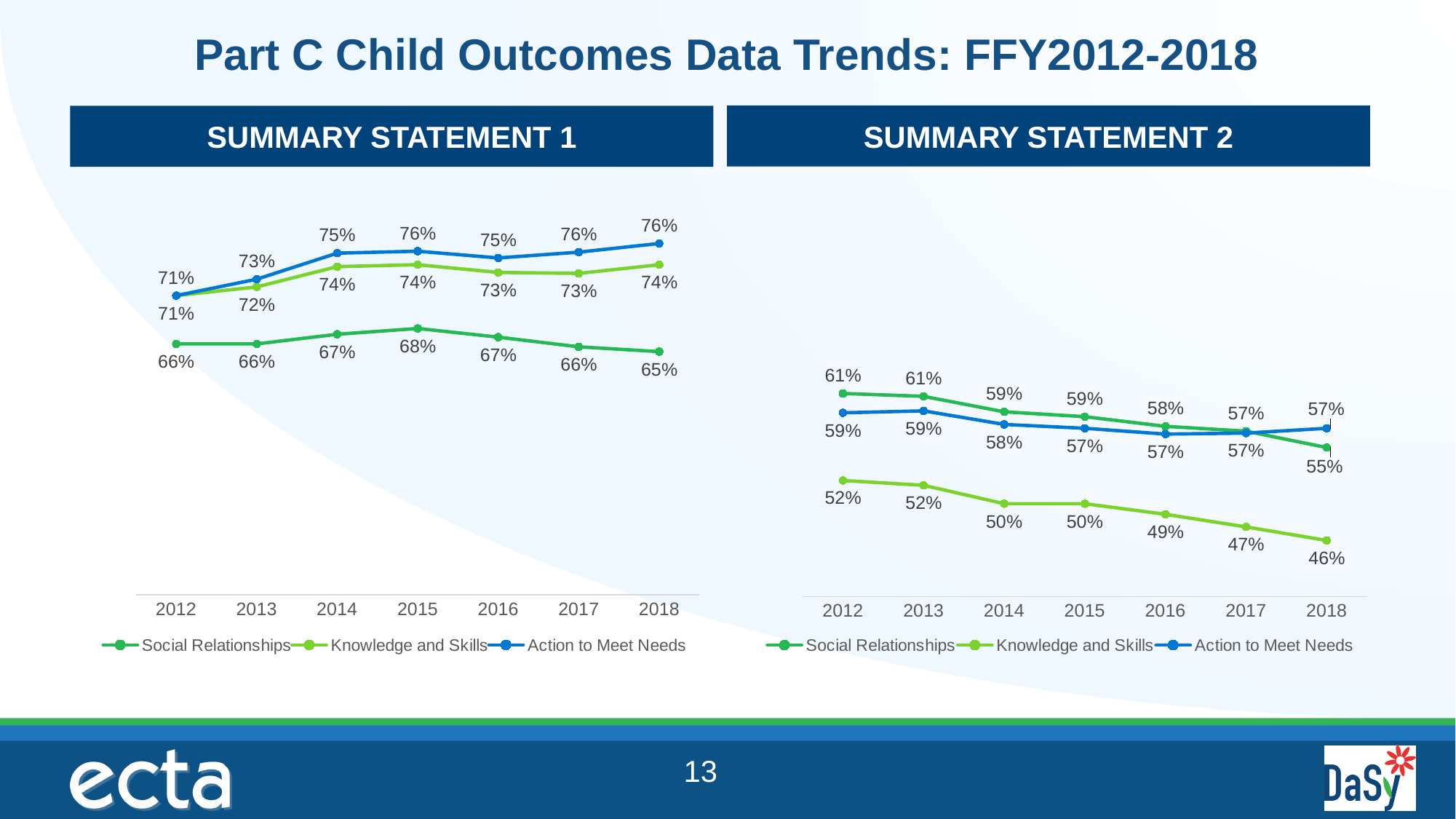

# Part C Child Outcomes Data Trends: FFY2012-2018
Summary Statement 2
Summary Statement 1

### Chart

| Category | Social Relationships | Knowledge and Skills | Action to Meet Needs |
|---|---|---|---|
| 2012 | 0.61 | 0.52 | 0.59 |
| 2013 | 0.607 | 0.515 | 0.592 |
| 2014 | 0.591 | 0.496 | 0.578 |
| 2015 | 0.586 | 0.496 | 0.574 |
| 2016 | 0.576 | 0.485 | 0.568 |
| 2017 | 0.571 | 0.472 | 0.569 |
| 2018 | 0.554 | 0.458 | 0.574 |

### Chart

| Category | Social Relationships | Knowledge and Skills | Action to Meet Needs |
|---|---|---|---|
| 2012 | 0.66 | 0.71 | 0.71 |
| 2013 | 0.66 | 0.719 | 0.727 |
| 2014 | 0.67 | 0.74 | 0.754 |
| 2015 | 0.676 | 0.742 | 0.756 |
| 2016 | 0.667 | 0.734 | 0.749 |
| 2017 | 0.657 | 0.733 | 0.755 |
| 2018 | 0.652 | 0.742 | 0.764 |
13